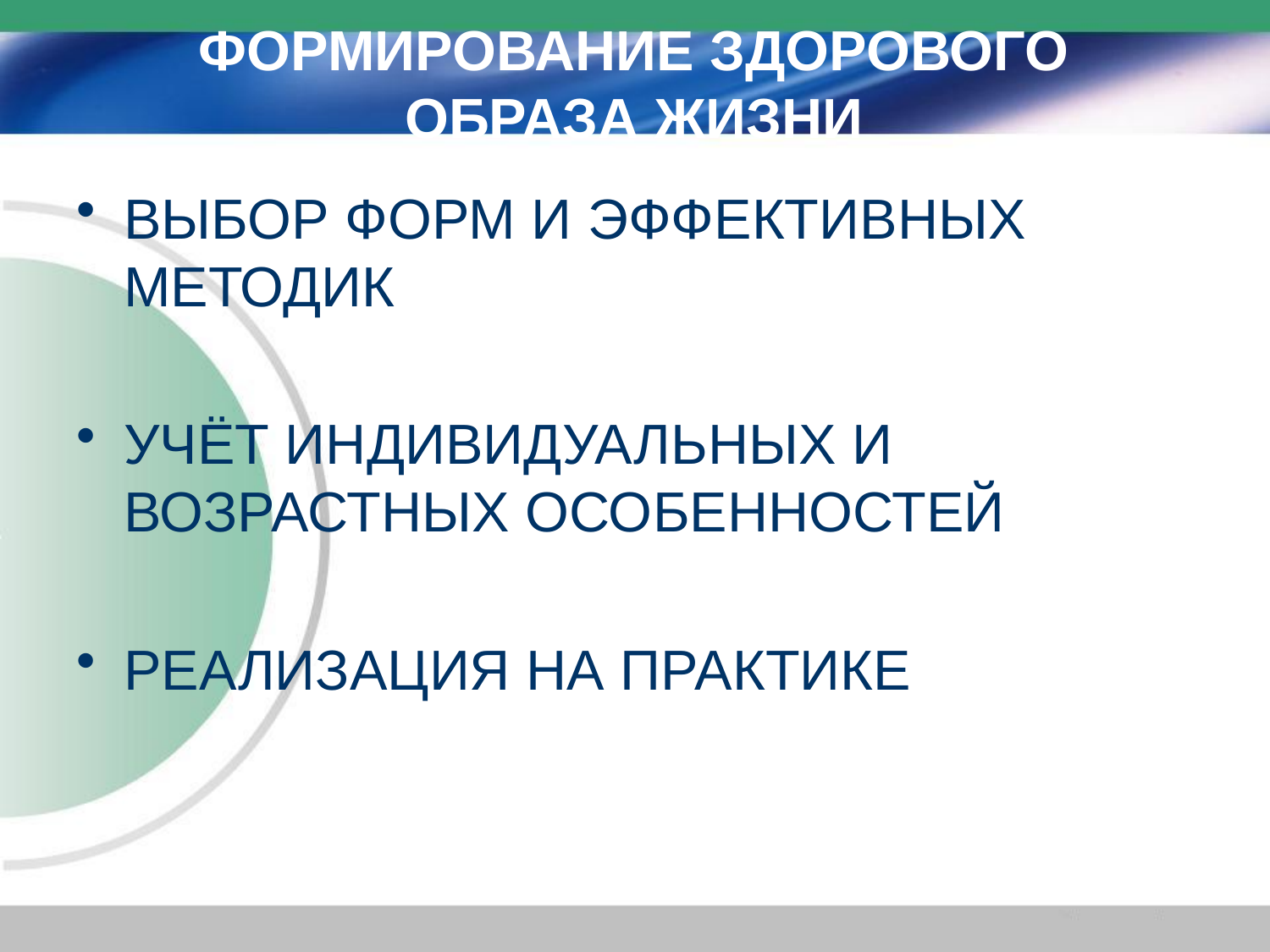

# ФОРМИРОВАНИЕ ЗДОРОВОГО ОБРАЗА ЖИЗНИ
ВЫБОР ФОРМ И ЭФФЕКТИВНЫХ МЕТОДИК

УЧЁТ ИНДИВИДУАЛЬНЫХ И ВОЗРАСТНЫХ ОСОБЕННОСТЕЙ

РЕАЛИЗАЦИЯ НА ПРАКТИКЕ